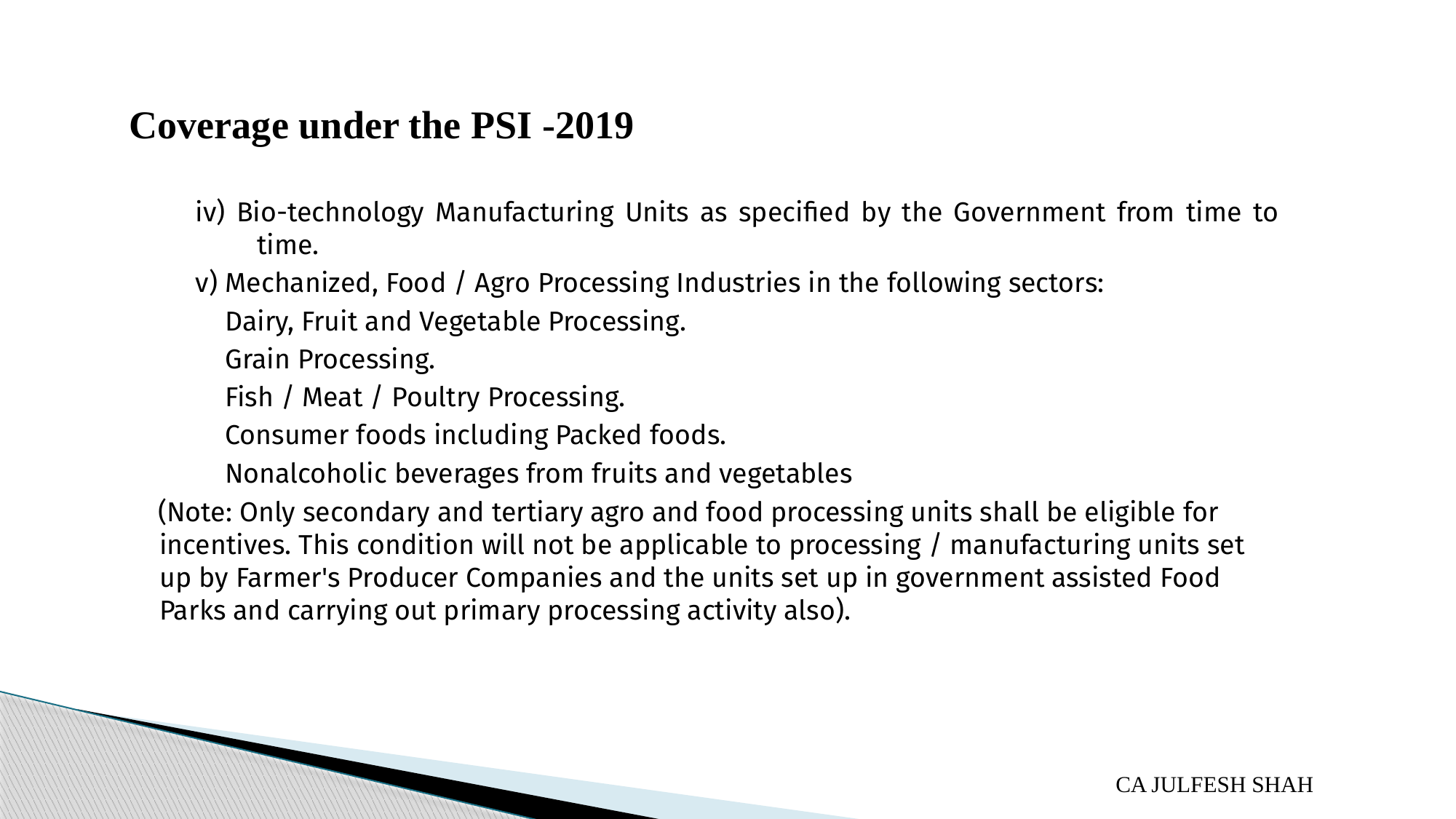

Coverage under the PSI -2019

iv) Bio-technology Manufacturing Units as specified by the Government from time to time.
v) Mechanized, Food / Agro Processing Industries in the following sectors:
Dairy, Fruit and Vegetable Processing.
Grain Processing.
Fish / Meat / Poultry Processing.
Consumer foods including Packed foods.
Nonalcoholic beverages from fruits and vegetables
    (Note: Only secondary and tertiary agro and food processing units shall be eligible for incentives. This condition will not be applicable to processing / manufacturing units set up by Farmer's Producer Companies and the units set up in government assisted Food Parks and carrying out primary processing activity also).
CA JULFESH SHAH